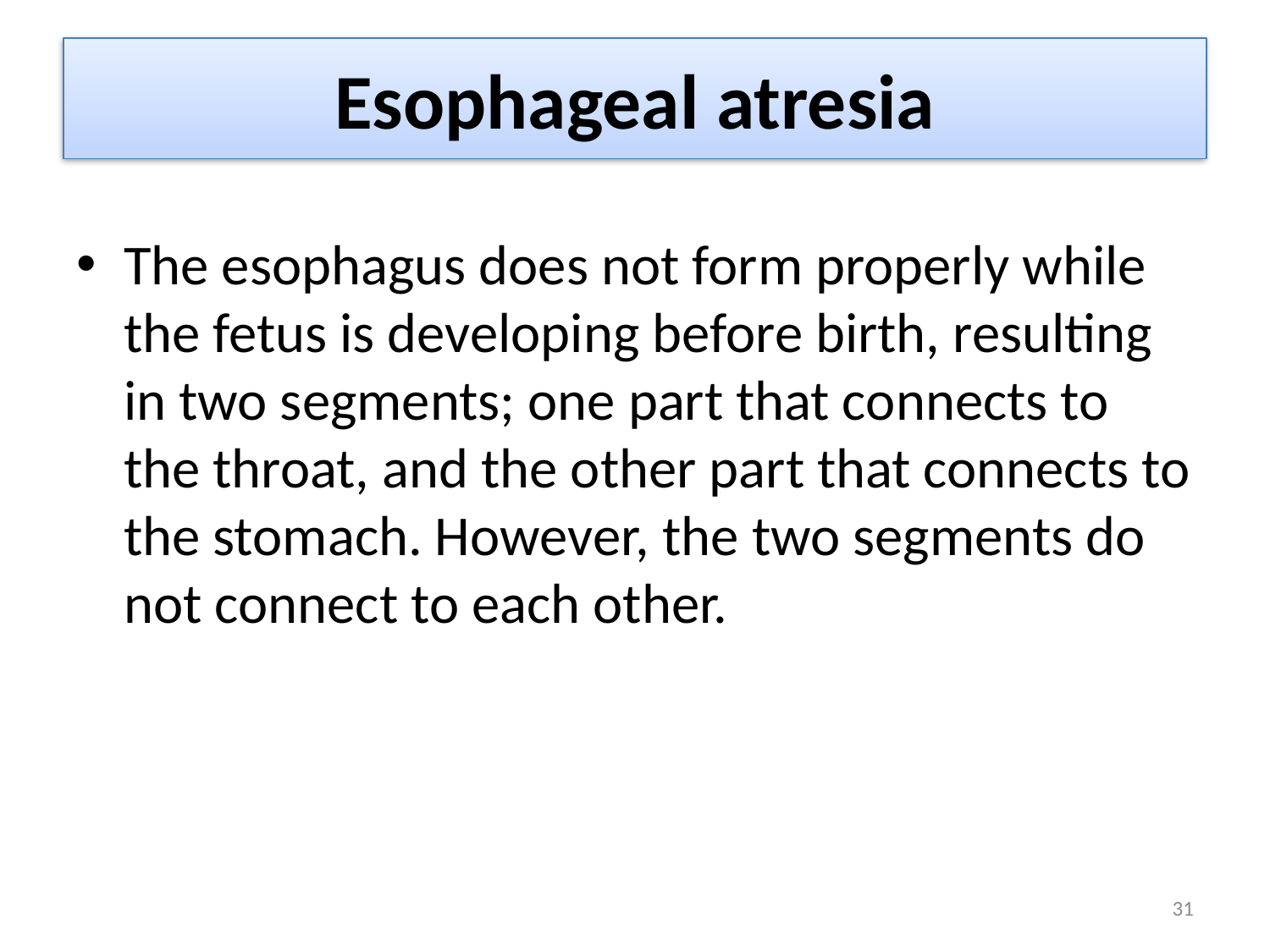

# Esophageal atresia
The esophagus does not form properly while the fetus is developing before birth, resulting in two segments; one part that connects to the throat, and the other part that connects to the stomach. However, the two segments do not connect to each other.
31